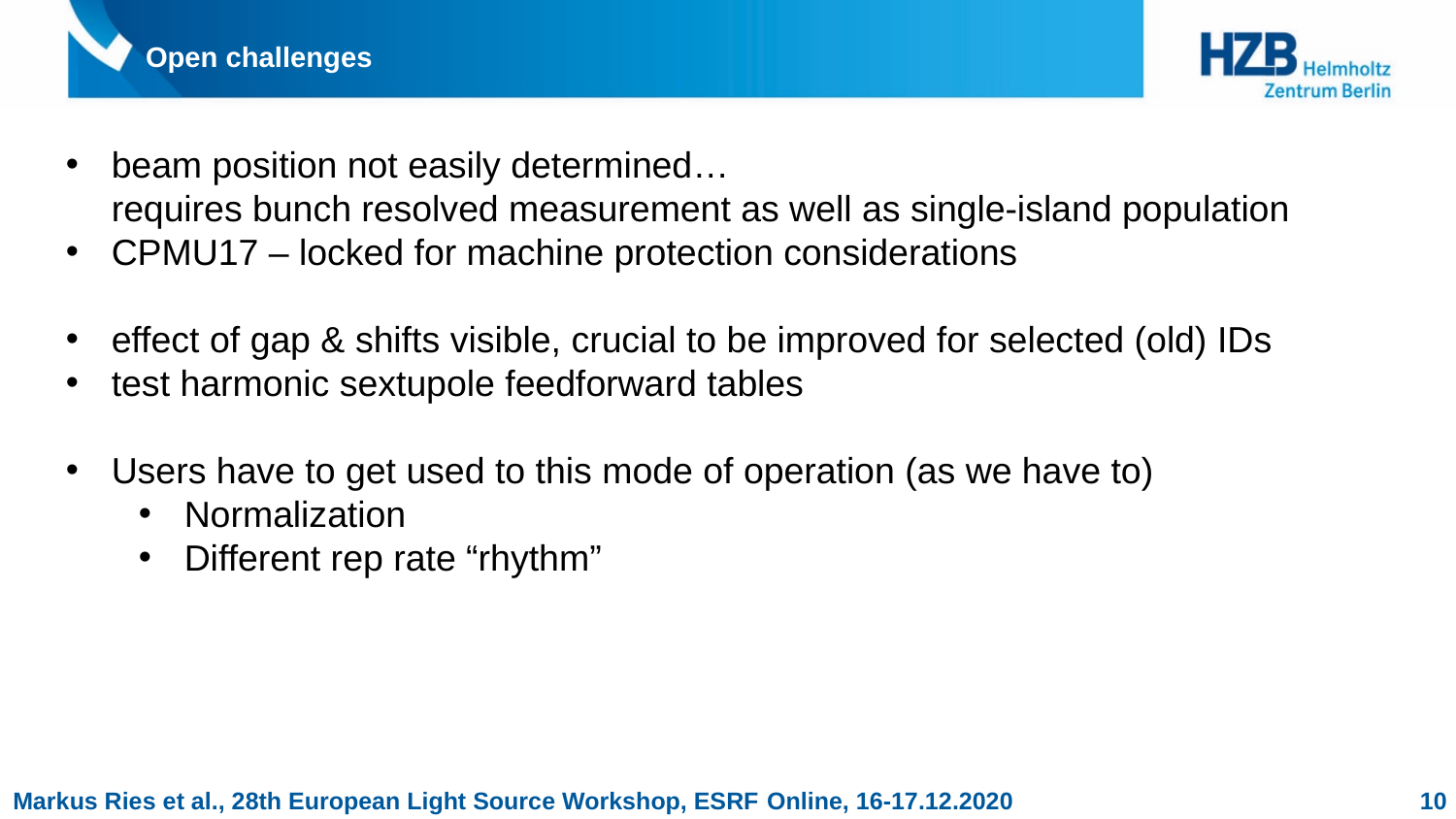

# Open challenges
beam position not easily determined…
requires bunch resolved measurement as well as single-island population
CPMU17 – locked for machine protection considerations

effect of gap & shifts visible, crucial to be improved for selected (old) IDs
test harmonic sextupole feedforward tables

Users have to get used to this mode of operation (as we have to)
Normalization
Different rep rate “rhythm”

10